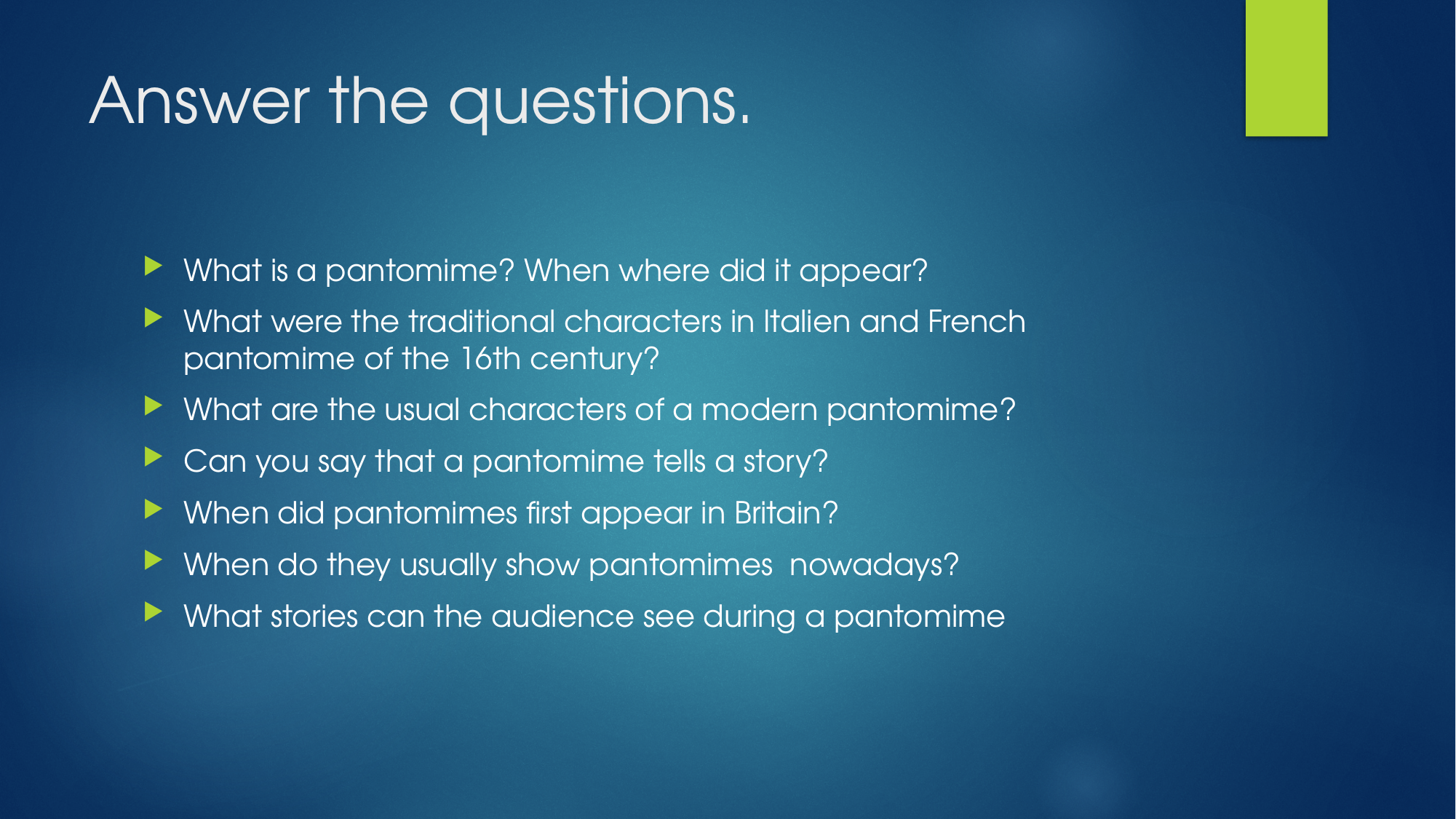

# Answer the questions.
What is a pantomime? When where did it appear?
What were the traditional characters in Italien and French pantomime of the 16th century?
What are the usual characters of a modern pantomime?
Can you say that a pantomime tells a story?
When did pantomimes first appear in Britain?
When do they usually show pantomimes  nowadays?
What stories can the audience see during a pantomime